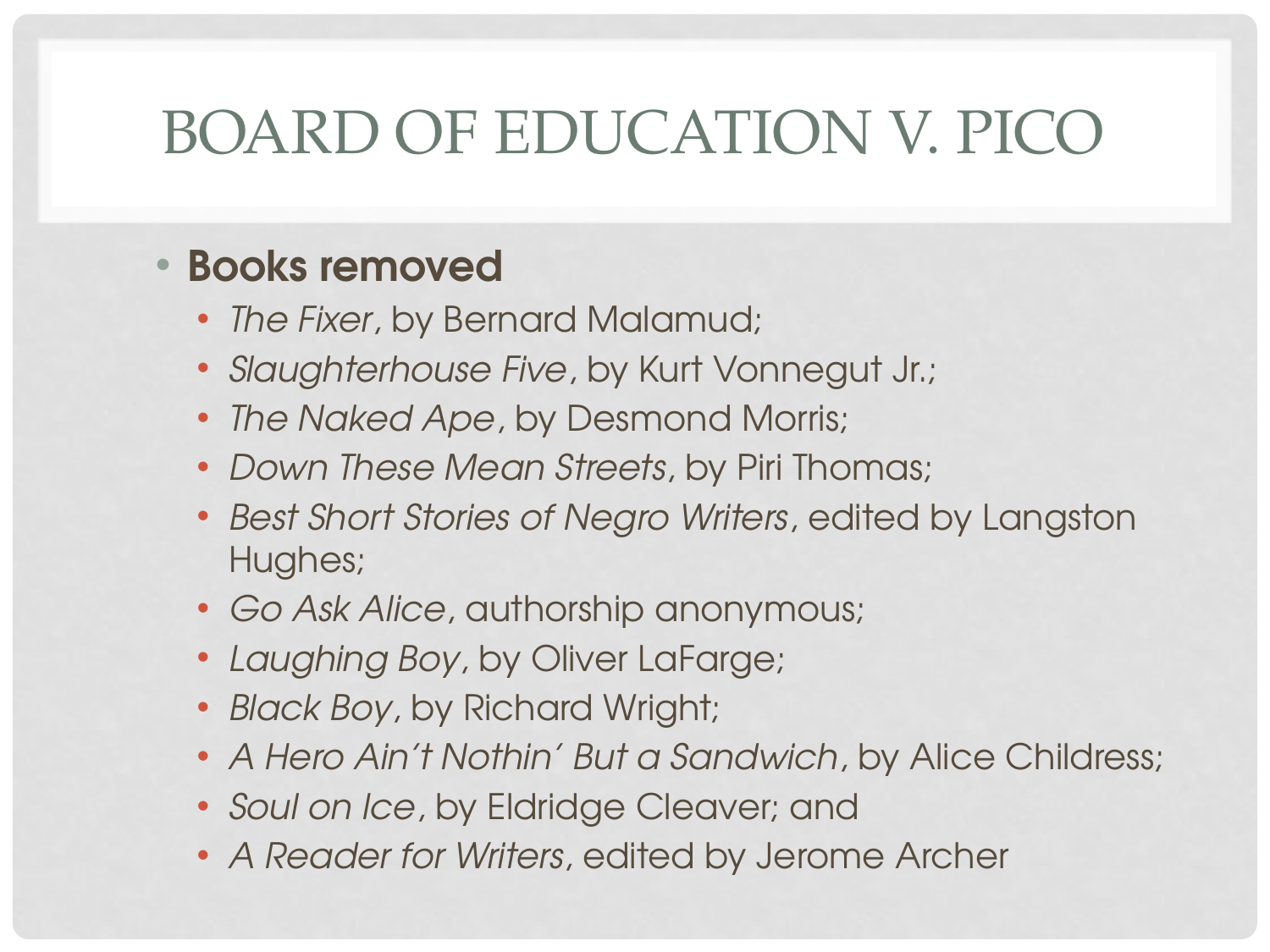

# Board of Education v. Pico
Books removed
The Fixer, by Bernard Malamud;
Slaughterhouse Five, by Kurt Vonnegut Jr.;
The Naked Ape, by Desmond Morris;
Down These Mean Streets, by Piri Thomas;
Best Short Stories of Negro Writers, edited by Langston Hughes;
Go Ask Alice, authorship anonymous;
Laughing Boy, by Oliver LaFarge;
Black Boy, by Richard Wright;
A Hero Ain’t Nothin’ But a Sandwich, by Alice Childress;
Soul on Ice, by Eldridge Cleaver; and
A Reader for Writers, edited by Jerome Archer